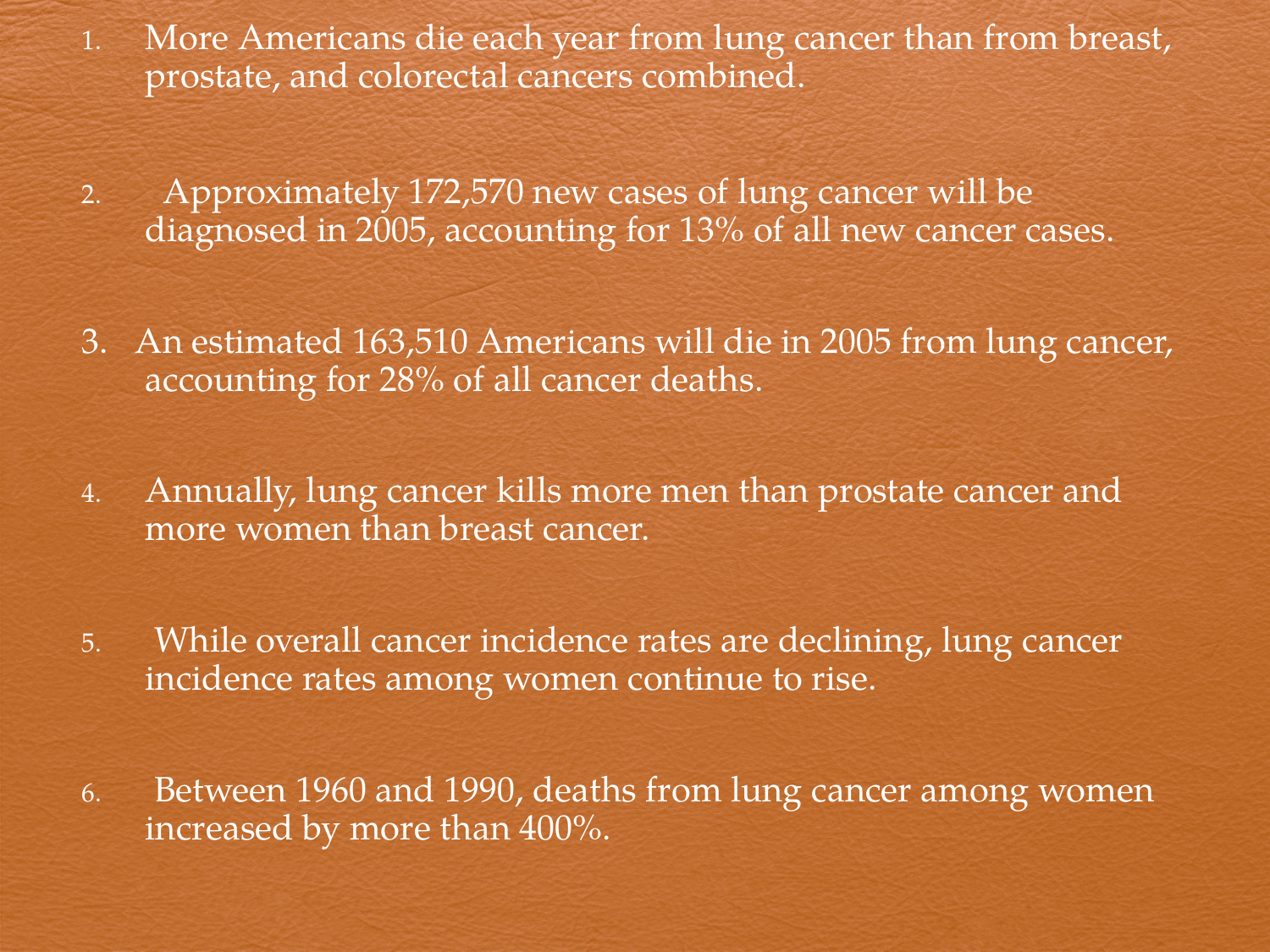

More Americans die each year from lung cancer than from breast, prostate, and colorectal cancers combined.
  Approximately 172,570 new cases of lung cancer will be diagnosed in 2005, accounting for 13% of all new cancer cases.
3.   An estimated 163,510 Americans will die in 2005 from lung cancer, accounting for 28% of all cancer deaths.
Annually, lung cancer kills more men than prostate cancer and more women than breast cancer.
 While overall cancer incidence rates are declining, lung cancer incidence rates among women continue to rise.
 Between 1960 and 1990, deaths from lung cancer among women increased by more than 400%.